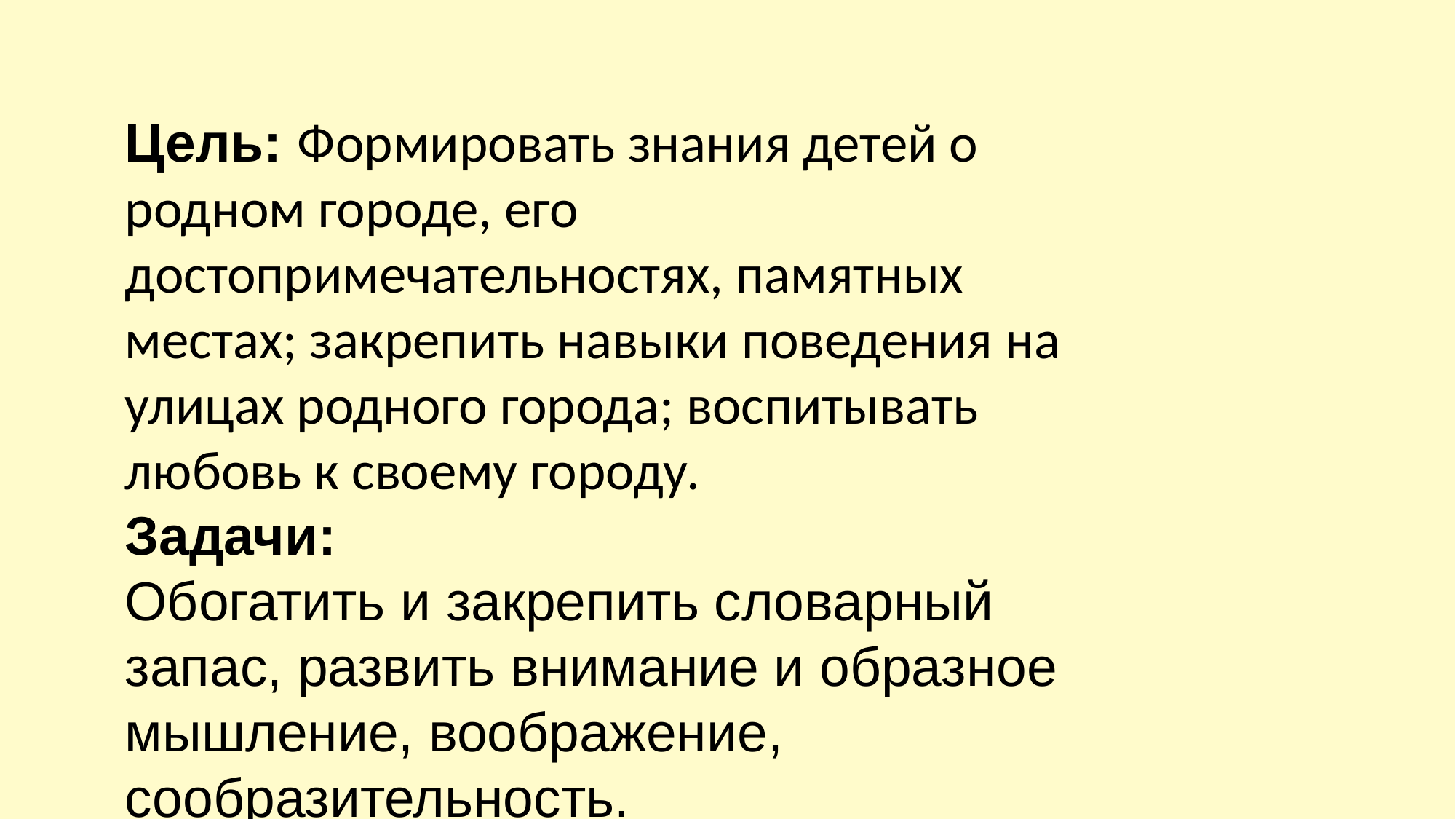

Цель: Формировать знания детей о родном городе, его достопримечательностях, памятных местах; закрепить навыки поведения на улицах родного города; воспитывать любовь к своему городу.
Задачи:
Обогатить и закрепить словарный запас, развить внимание и образное мышление, воображение, сообразительность.